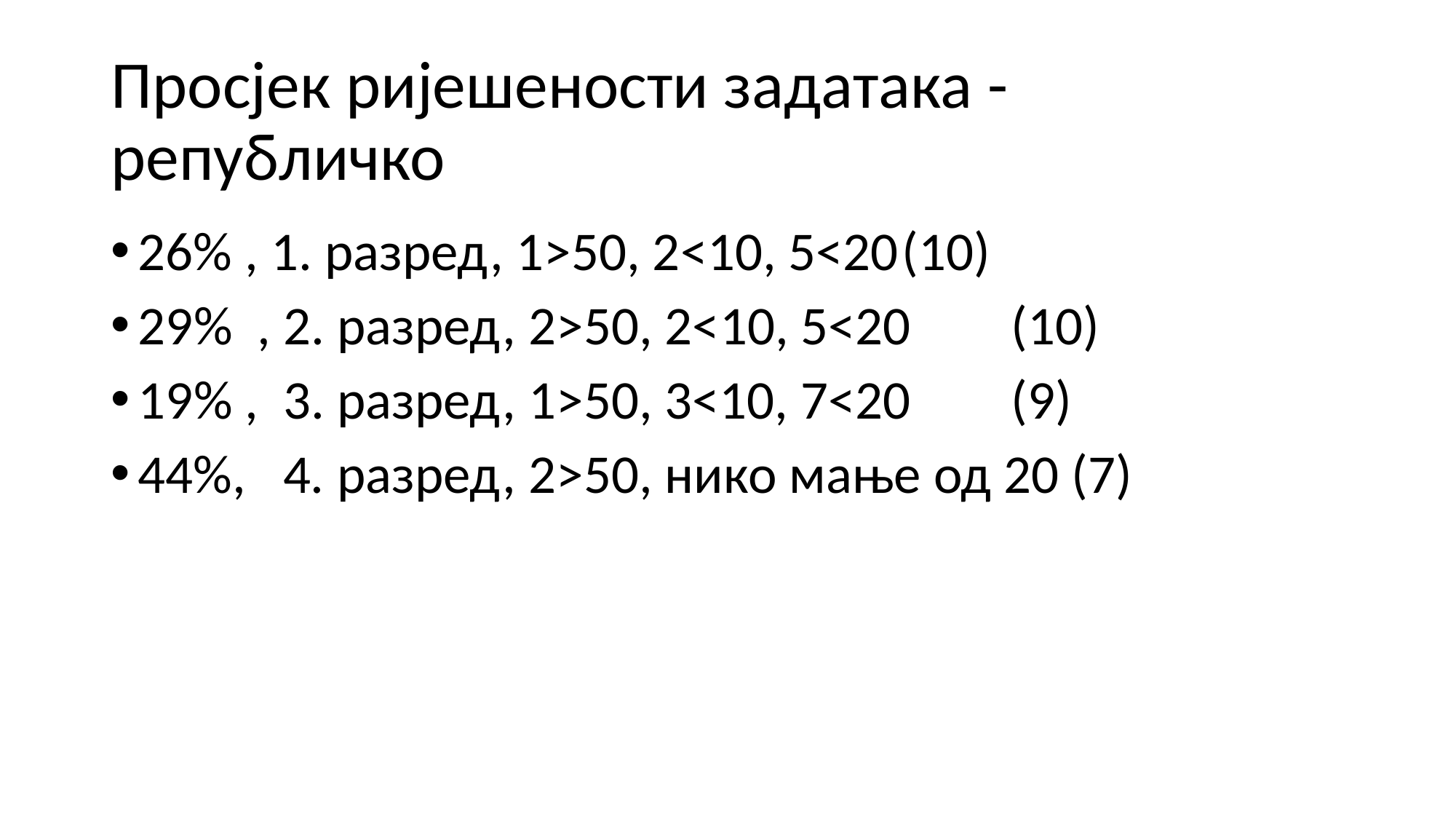

# Просјек ријешености задатака - републичко
26% , 1. разред, 1>50, 2<10, 5<20	(10)
29%  , 2. разред, 2>50, 2<10, 5<20	(10)
19% ,  3. разред, 1>50, 3<10, 7<20	(9)
44%,   4. разред, 2>50, нико мање од 20 (7)